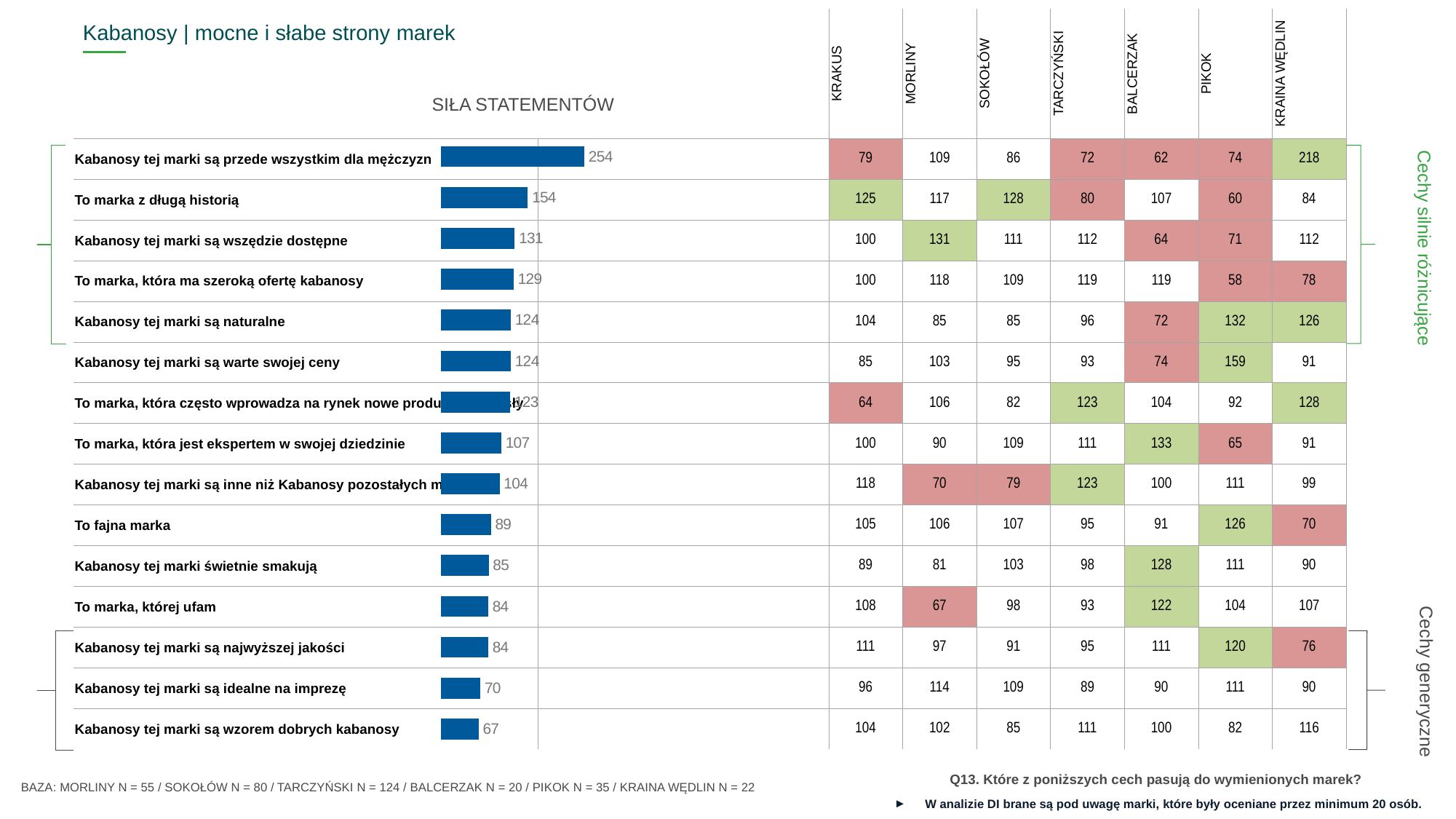

| ^TABDI^ | x | KRAKUS | MORLINY | SOKOŁÓW | TARCZYŃSKI | BALCERZAK | PIKOK | KRAINA WĘDLIN |
| --- | --- | --- | --- | --- | --- | --- | --- | --- |
| Kabanosy tej marki są przede wszystkim dla mężczyzn |  | 79 | 109 | 86 | 72 | 62 | 74 | 218 |
| To marka z długą historią |  | 125 | 117 | 128 | 80 | 107 | 60 | 84 |
| Kabanosy tej marki są wszędzie dostępne |  | 100 | 131 | 111 | 112 | 64 | 71 | 112 |
| To marka, która ma szeroką ofertę kabanosy |  | 100 | 118 | 109 | 119 | 119 | 58 | 78 |
| Kabanosy tej marki są naturalne |  | 104 | 85 | 85 | 96 | 72 | 132 | 126 |
| Kabanosy tej marki są warte swojej ceny |  | 85 | 103 | 95 | 93 | 74 | 159 | 91 |
| To marka, która często wprowadza na rynek nowe produkty, pomysły |  | 64 | 106 | 82 | 123 | 104 | 92 | 128 |
| To marka, która jest ekspertem w swojej dziedzinie |  | 100 | 90 | 109 | 111 | 133 | 65 | 91 |
| Kabanosy tej marki są inne niż Kabanosy pozostałych marek |  | 118 | 70 | 79 | 123 | 100 | 111 | 99 |
| To fajna marka |  | 105 | 106 | 107 | 95 | 91 | 126 | 70 |
| Kabanosy tej marki świetnie smakują |  | 89 | 81 | 103 | 98 | 128 | 111 | 90 |
| To marka, której ufam |  | 108 | 67 | 98 | 93 | 122 | 104 | 107 |
| Kabanosy tej marki są najwyższej jakości |  | 111 | 97 | 91 | 95 | 111 | 120 | 76 |
| Kabanosy tej marki są idealne na imprezę |  | 96 | 114 | 109 | 89 | 90 | 111 | 90 |
| Kabanosy tej marki są wzorem dobrych kabanosy |  | 104 | 102 | 85 | 111 | 100 | 82 | 116 |

Kabanosy | mocne i słabe strony marek
SIŁA STATEMENTÓW

### Chart

| Category | Seria 1 |
|---|---|
|  | 254.0 |
|  | 154.0 |
|  | 131.0 |
|  | 129.0 |
|  | 124.0 |
|  | 124.0 |
|  | 123.0 |
|  | 107.0 |
|  | 104.0 |
|  | 89.0 |
|  | 85.0 |
|  | 84.0 |
|  | 84.0 |
|  | 70.0 |
|  | 67.0 |

Cechy silnie różnicujące

Cechy generyczne
Q13. Które z poniższych cech pasują do wymienionych marek?

BAZA: MORLINY N = 55 / SOKOŁÓW N = 80 / TARCZYŃSKI N = 124 / BALCERZAK N = 20 / PIKOK N = 35 / KRAINA WĘDLIN N = 22
W analizie DI brane są pod uwagę marki, które były oceniane przez minimum 20 osób.